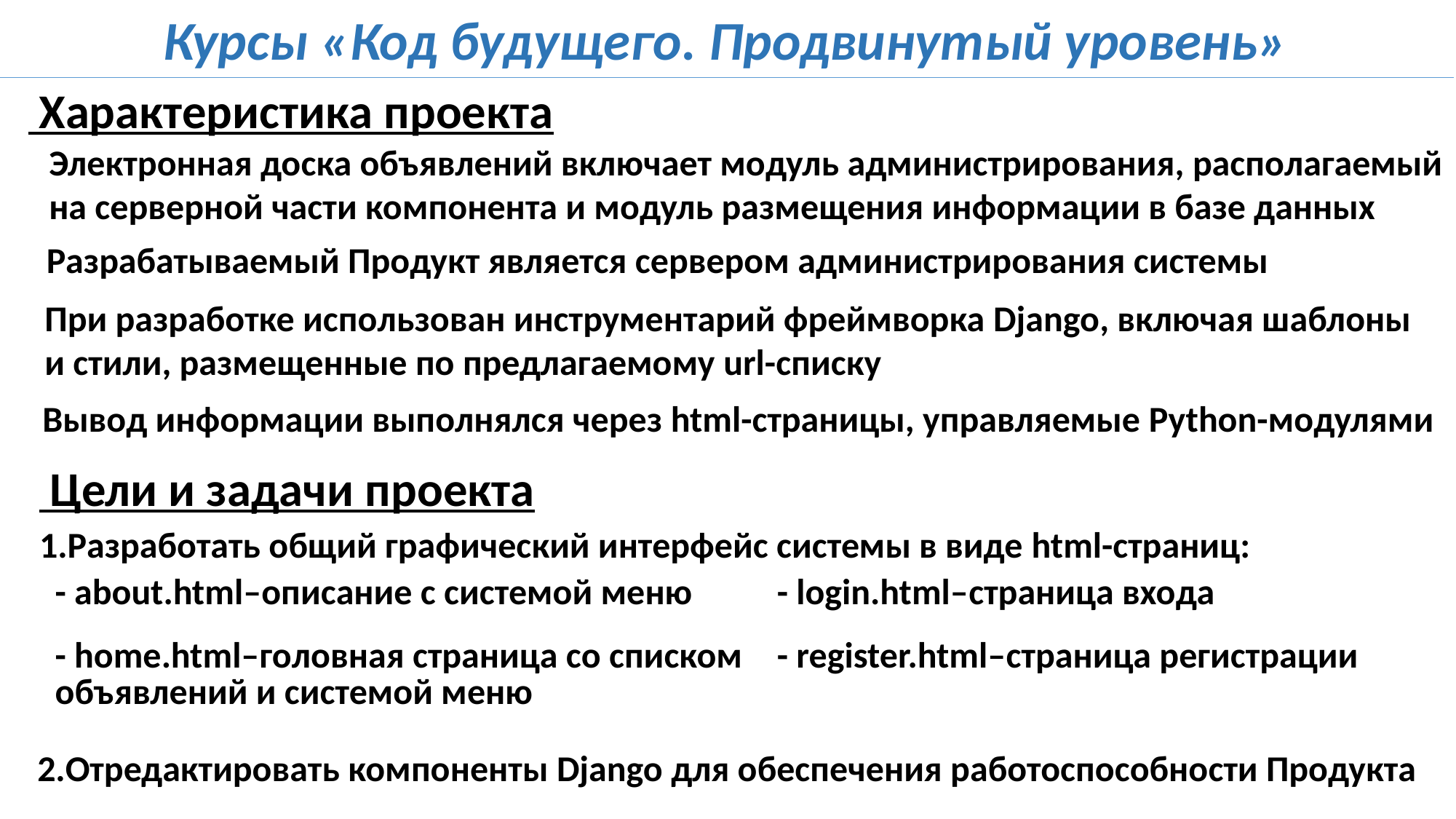

Курсы «Код будущего. Продвинутый уровень»
 Характеристика проекта
Электронная доска объявлений включает модуль администрирования, располагаемый
на серверной части компонента и модуль размещения информации в базе данных
Разрабатываемый Продукт является сервером администрирования системы
При разработке использован инструментарий фреймворка Django, включая шаблоны
и стили, размещенные по предлагаемому url-списку
Вывод информации выполнялся через html-страницы, управляемые Python-модулями
 Цели и задачи проекта
1.Разработать общий графический интерфейс системы в виде html-страниц:
| - about.html–описание с системой меню | - login.html–страница входа |
| --- | --- |
| - home.html–головная страница со списком объявлений и системой меню | - register.html–страница регистрации |
| --- | --- |
2.Отредактировать компоненты Django для обеспечения работоспособности Продукта